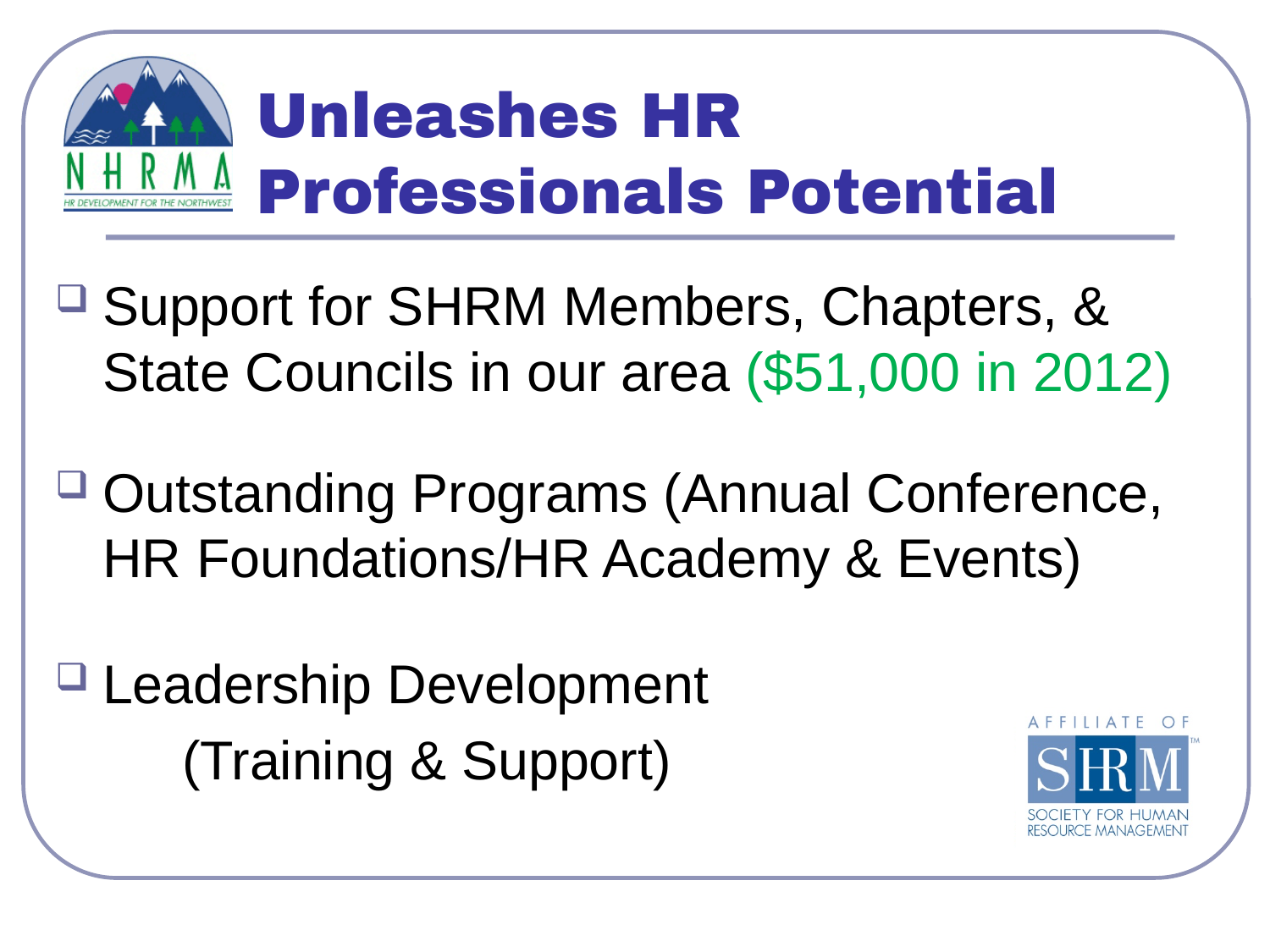

# Unleashes HR Professionals Potential
Support for SHRM Members, Chapters, & State Councils in our area ($51,000 in 2012)

Outstanding Programs (Annual Conference, HR Foundations/HR Academy & Events)

Leadership Development
	(Training & Support)